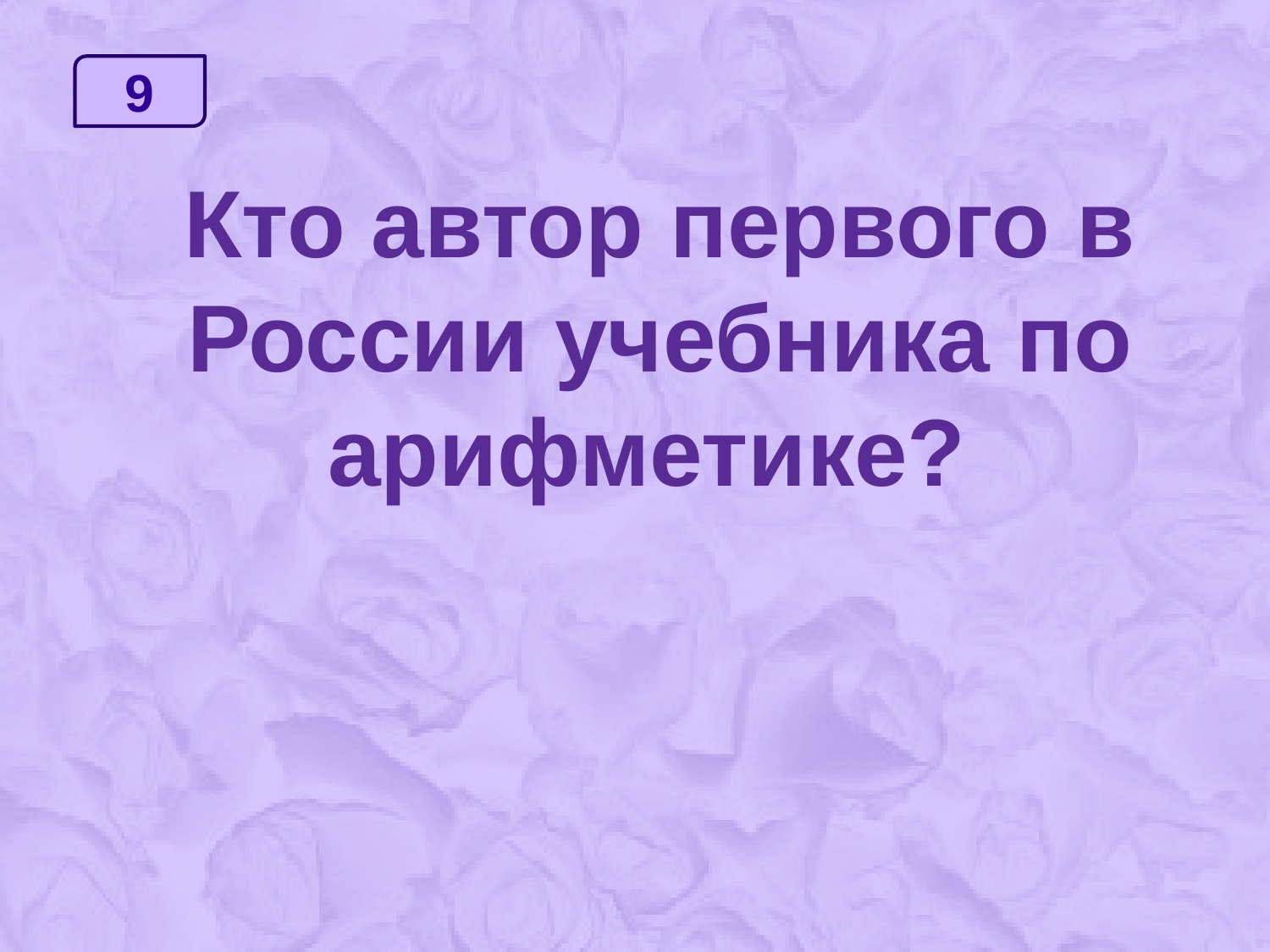

9
Кто автор первого в России учебника по арифметике?